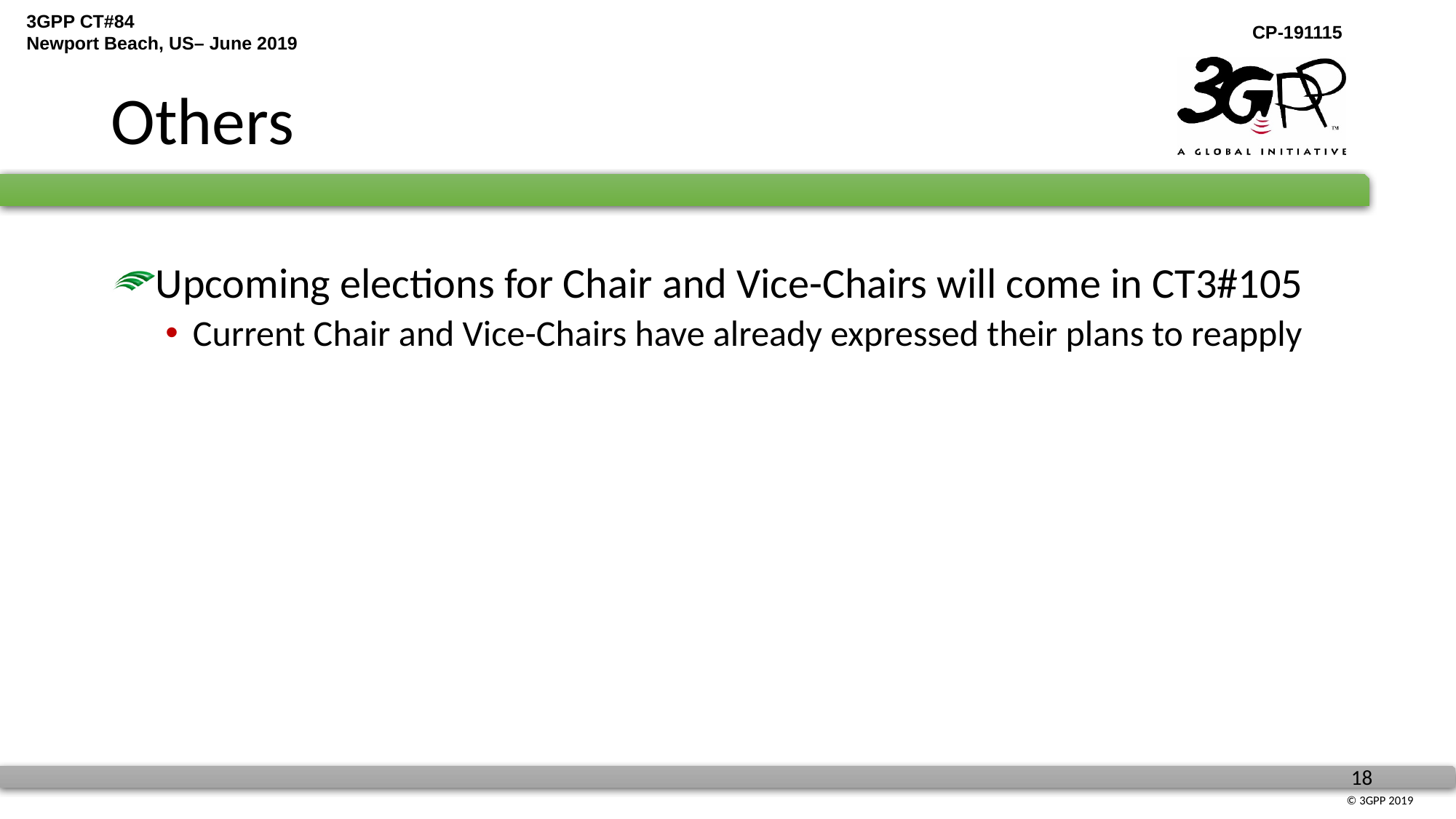

# Others
Upcoming elections for Chair and Vice-Chairs will come in CT3#105
Current Chair and Vice-Chairs have already expressed their plans to reapply